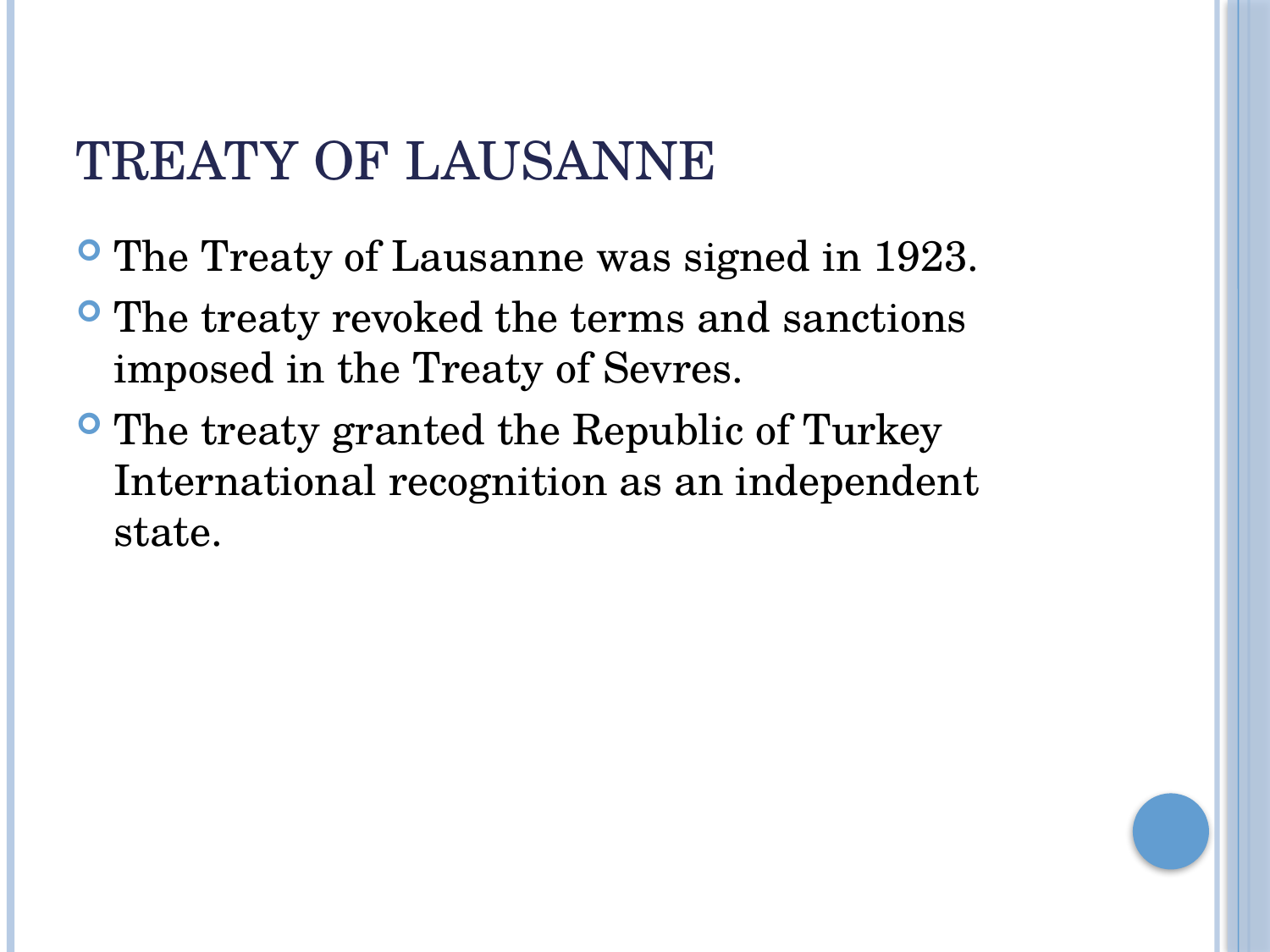

# Treaty of Lausanne
The Treaty of Lausanne was signed in 1923.
The treaty revoked the terms and sanctions imposed in the Treaty of Sevres.
The treaty granted the Republic of Turkey International recognition as an independent state.